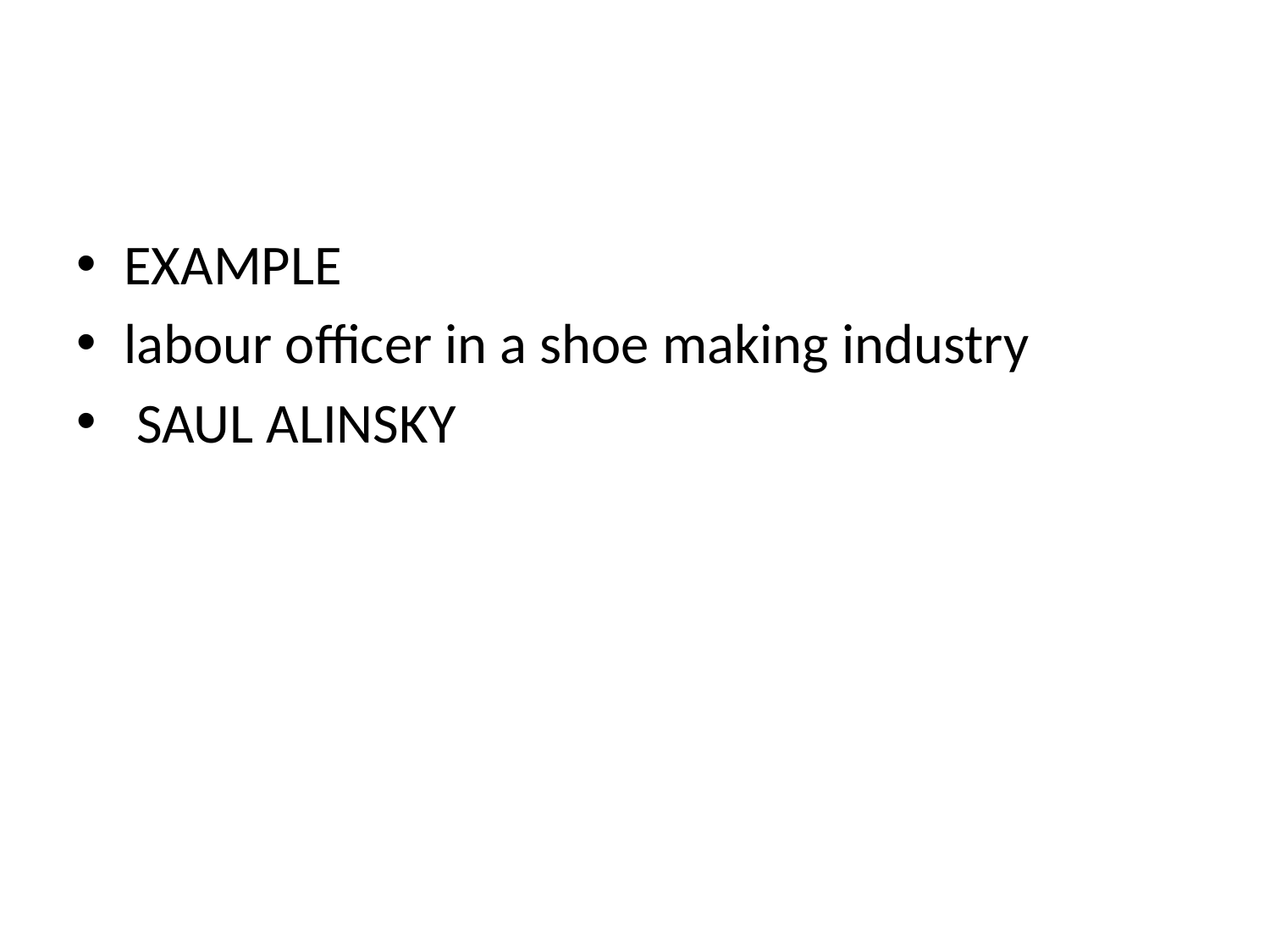

#
EXAMPLE
labour officer in a shoe making industry
 SAUL ALINSKY